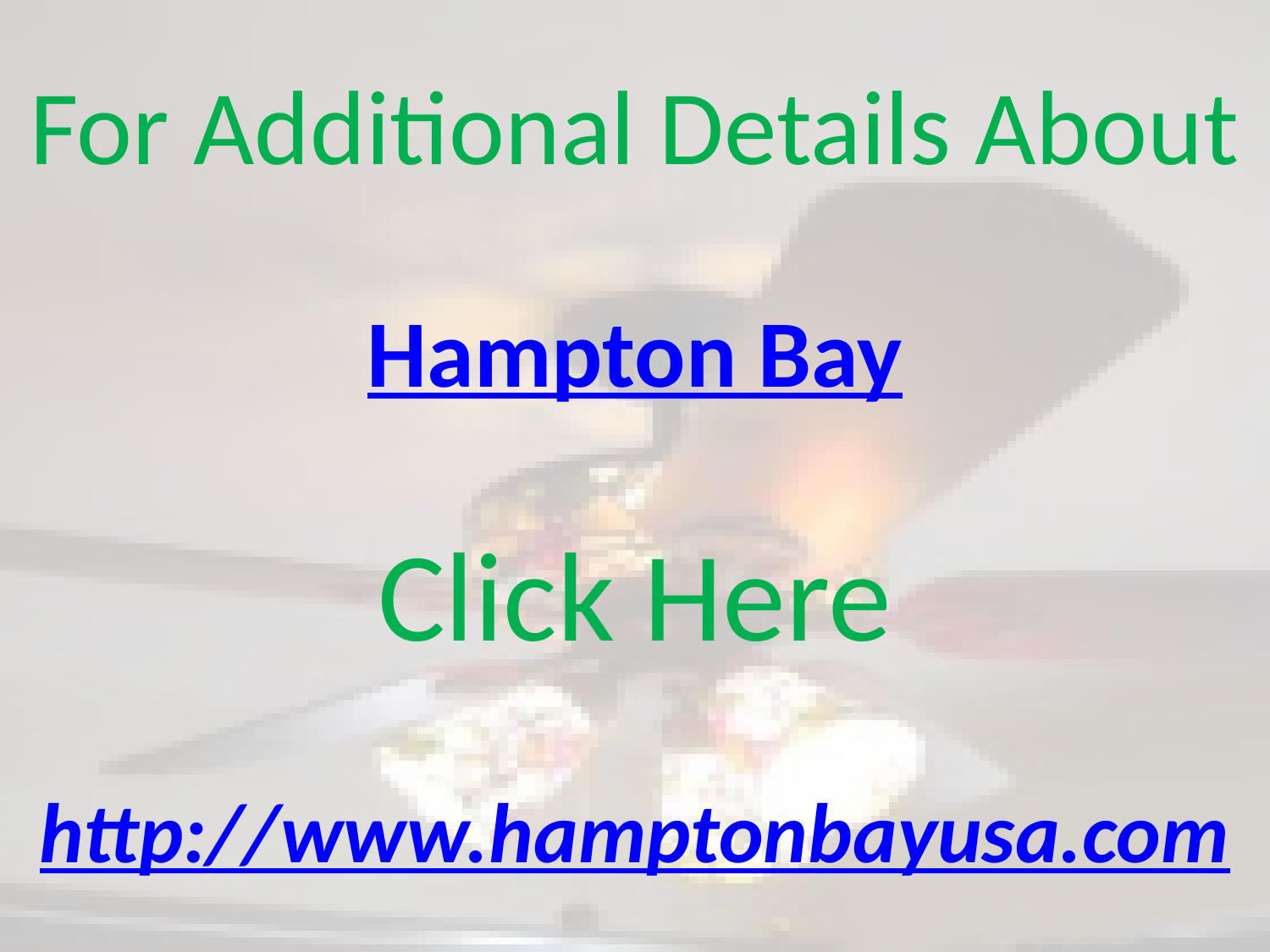

For Additional Details About
Hampton Bay
Click Here
http://www.hamptonbayusa.com